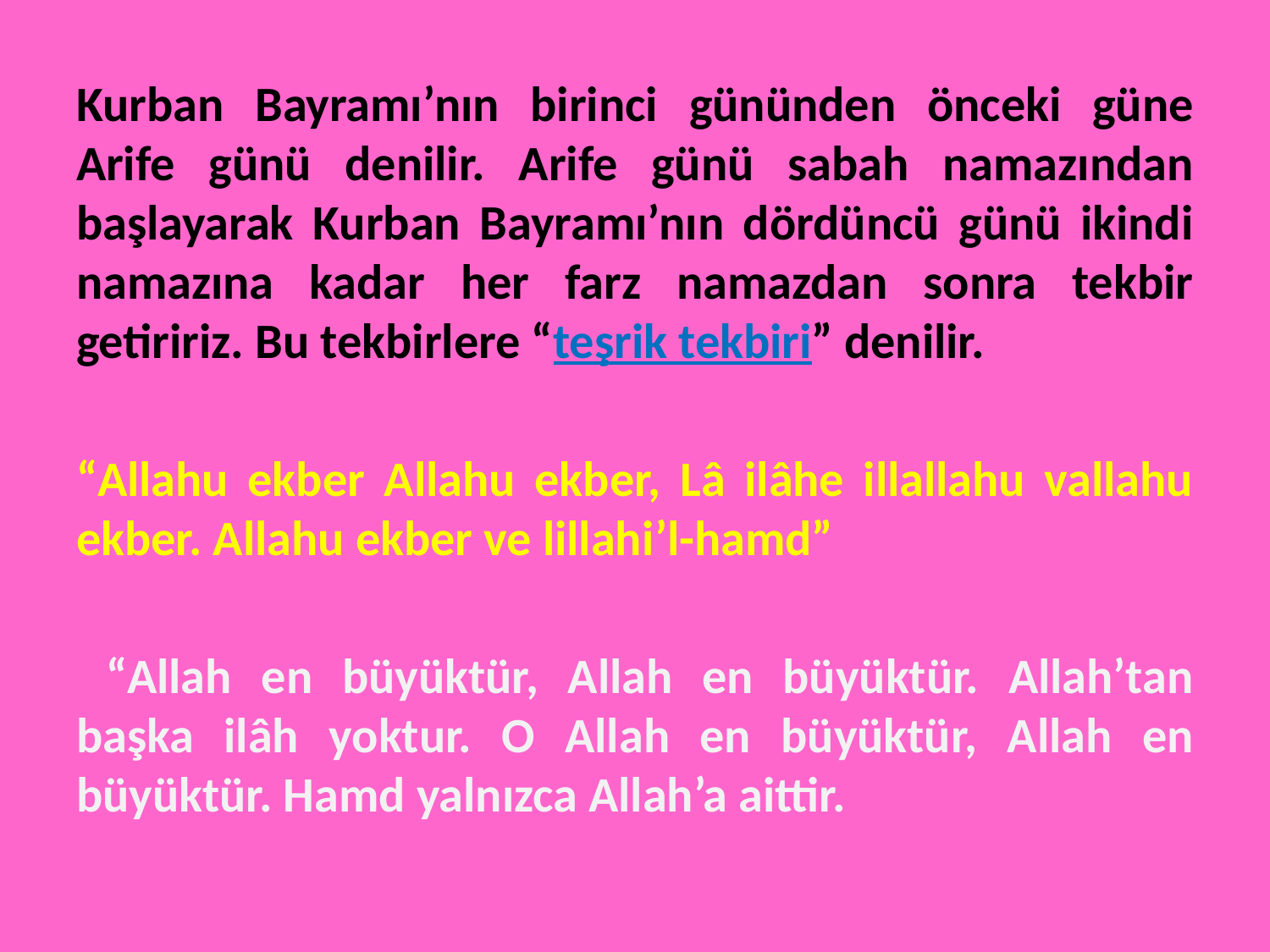

Kurban Bayramı’nın birinci gününden önceki güne Arife günü denilir. Arife günü sabah namazından başlayarak Kurban Bayramı’nın dördüncü günü ikindi namazına kadar her farz namazdan sonra tekbir getiririz. Bu tekbirlere “teşrik tekbiri” denilir.

“Allahu ekber Allahu ekber, Lâ ilâhe illallahu vallahu ekber. Allahu ekber ve lillahi’l-hamd”

 “Allah en büyüktür, Allah en büyüktür. Allah’tan başka ilâh yoktur. O Allah en büyüktür, Allah en büyüktür. Hamd yalnızca Allah’a aittir.